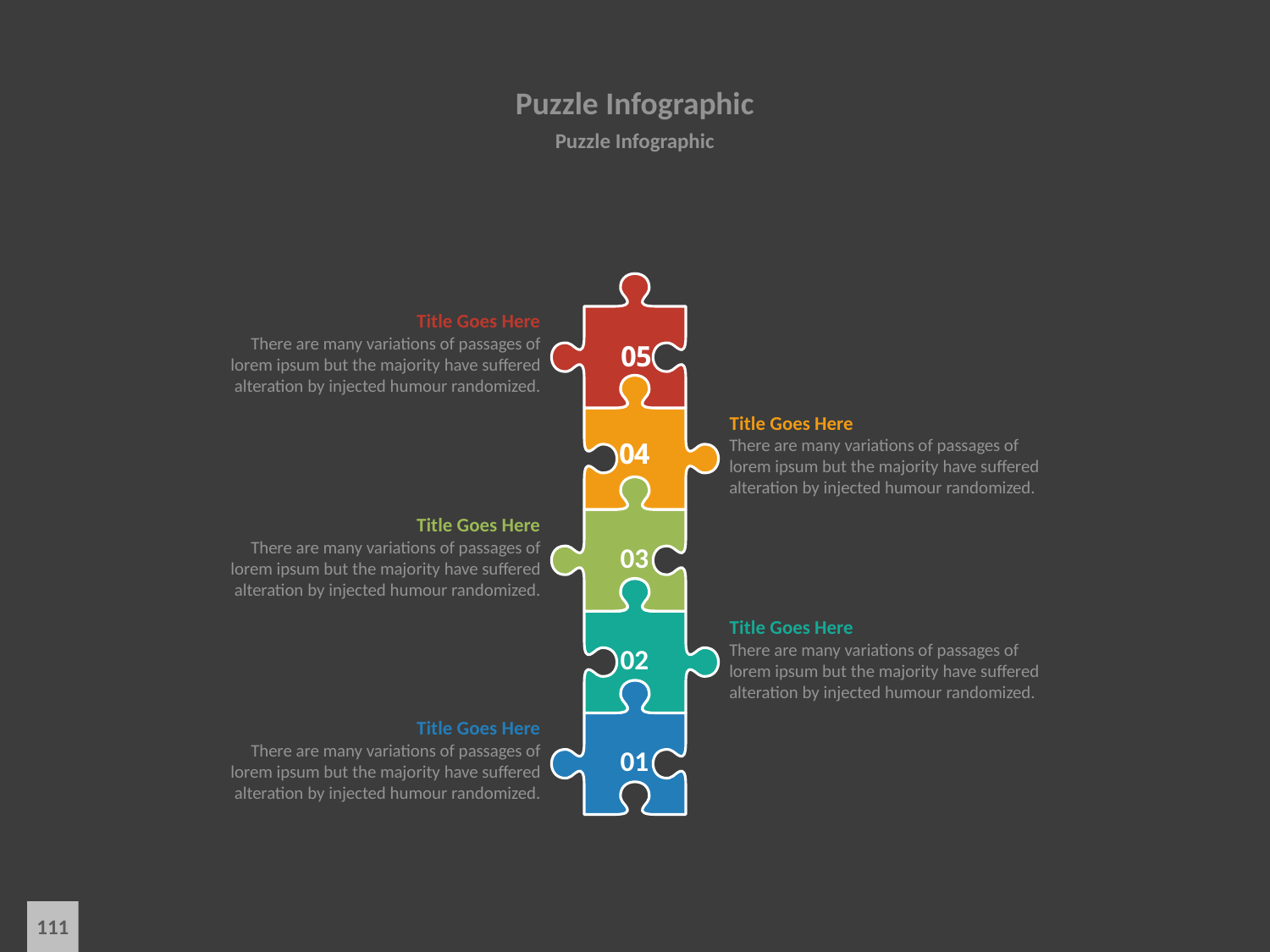

# Puzzle Infographic
Puzzle Infographic

05
Title Goes Here
There are many variations of passages of lorem ipsum but the majority have suffered alteration by injected humour randomized.

04
Title Goes Here
There are many variations of passages of lorem ipsum but the majority have suffered alteration by injected humour randomized.

03
Title Goes Here
There are many variations of passages of lorem ipsum but the majority have suffered alteration by injected humour randomized.

02
Title Goes Here
There are many variations of passages of lorem ipsum but the majority have suffered alteration by injected humour randomized.

01
Title Goes Here
There are many variations of passages of lorem ipsum but the majority have suffered alteration by injected humour randomized.